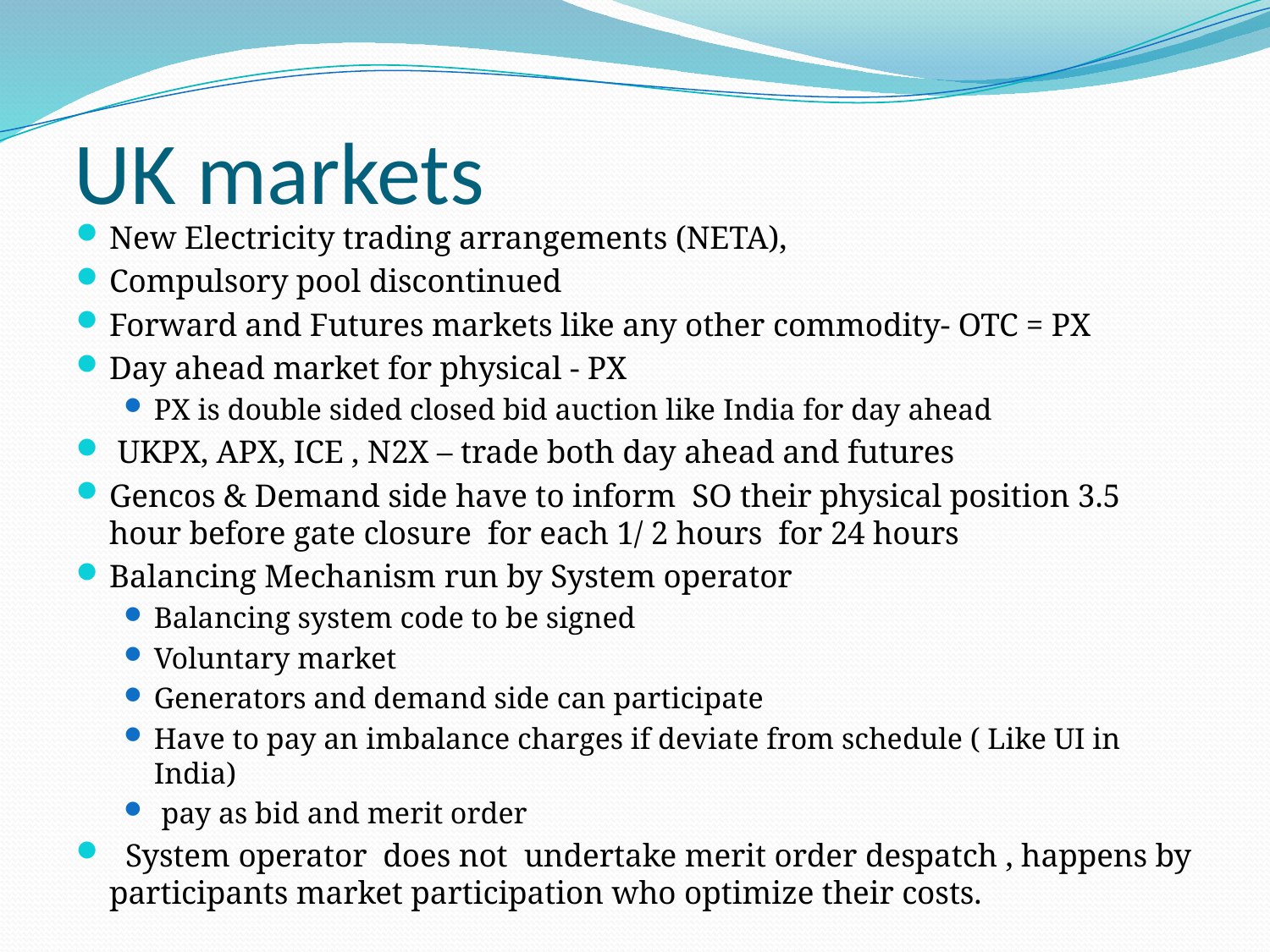

# UK markets
New Electricity trading arrangements (NETA),
Compulsory pool discontinued
Forward and Futures markets like any other commodity- OTC = PX
Day ahead market for physical - PX
PX is double sided closed bid auction like India for day ahead
 UKPX, APX, ICE , N2X – trade both day ahead and futures
Gencos & Demand side have to inform  SO their physical position 3.5 hour before gate closure  for each 1/ 2 hours  for 24 hours
Balancing Mechanism run by System operator
Balancing system code to be signed
Voluntary market
Generators and demand side can participate
Have to pay an imbalance charges if deviate from schedule ( Like UI in India)
 pay as bid and merit order
  System operator  does not  undertake merit order despatch , happens by participants market participation who optimize their costs.